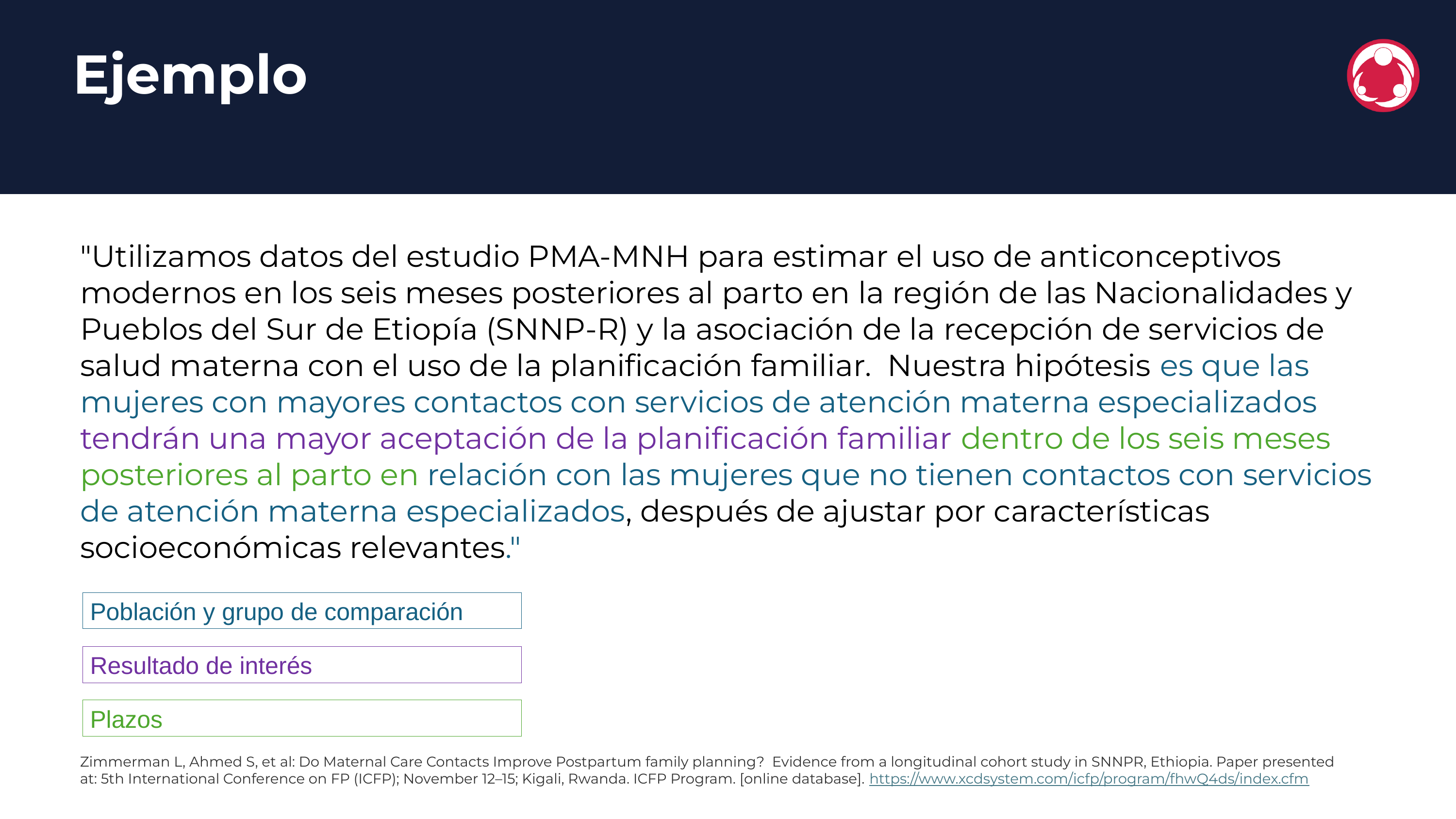

Ejemplo

"Utilizamos datos del estudio PMA-MNH para estimar el uso de anticonceptivos modernos en los seis meses posteriores al parto en la región de las Nacionalidades y Pueblos del Sur de Etiopía (SNNP-R) y la asociación de la recepción de servicios de salud materna con el uso de la planificación familiar.  Nuestra hipótesis es que las mujeres con mayores contactos con servicios de atención materna especializados tendrán una mayor aceptación de la planificación familiar dentro de los seis meses posteriores al parto en relación con las mujeres que no tienen contactos con servicios de atención materna especializados, después de ajustar por características socioeconómicas relevantes."
Población y grupo de comparación
Resultado de interés
Plazos
Zimmerman L, Ahmed S, et al: Do Maternal Care Contacts Improve Postpartum family planning?  Evidence from a longitudinal cohort study in SNNPR, Ethiopia. Paper presented at: 5th International Conference on FP (ICFP); November 12–15; Kigali, Rwanda. ICFP Program. [online database]. https://www.xcdsystem.com/icfp/program/fhwQ4ds/index.cfm